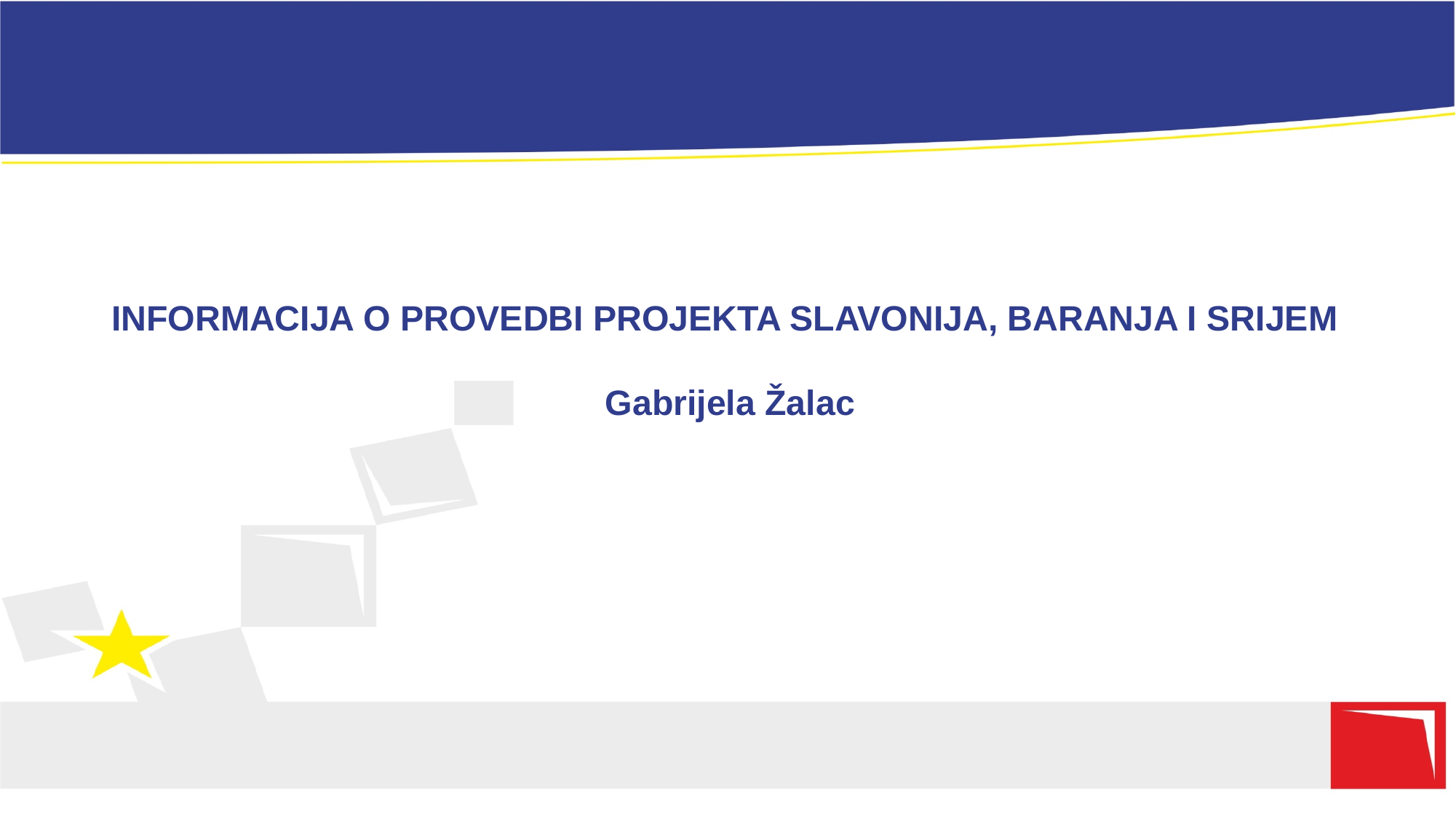

# INFORMACIJA O PROVEDBI PROJEKTA SLAVONIJA, BARANJA I SRIJEM Gabrijela Žalac